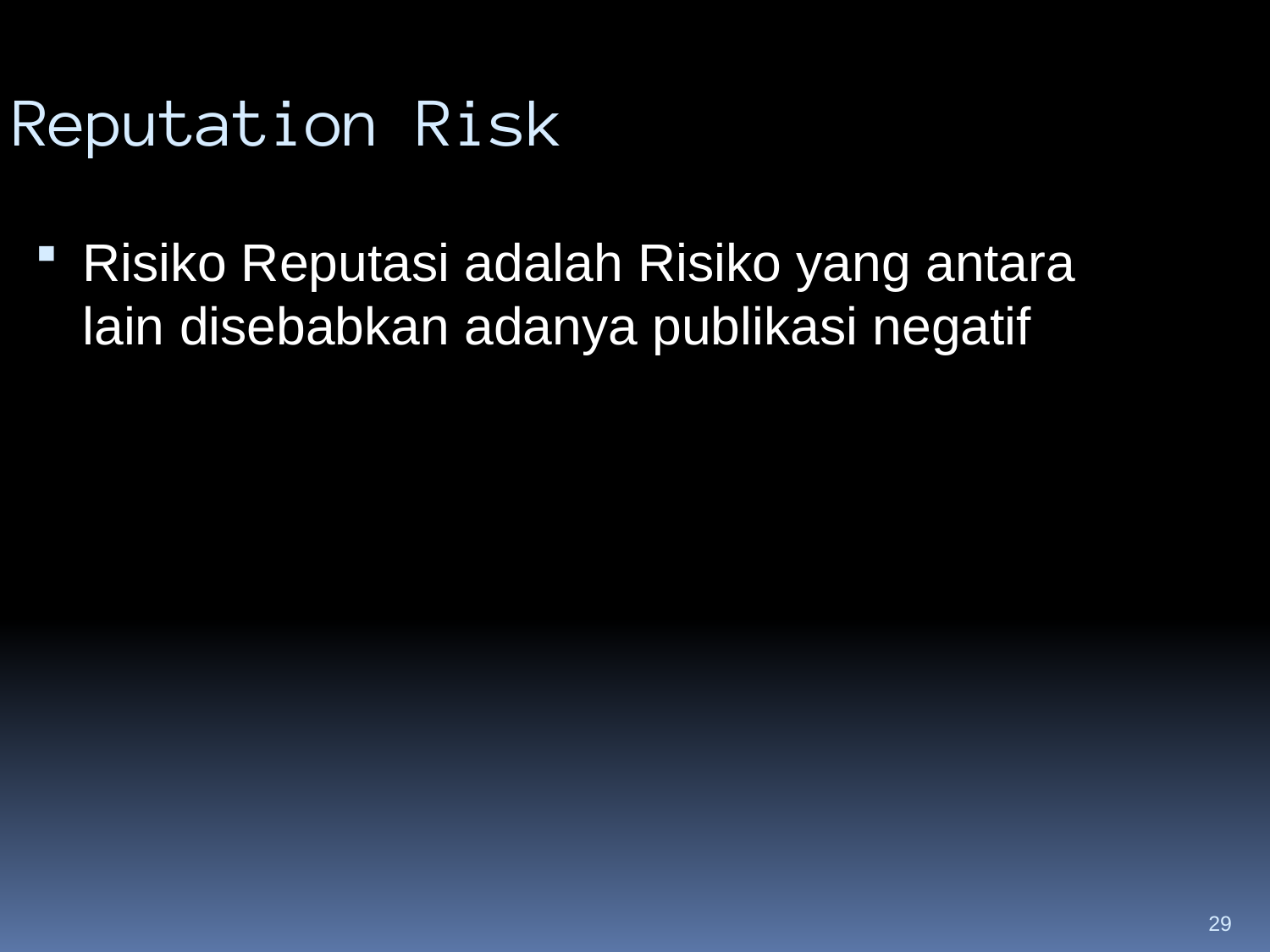

Reputation Risk
Risiko Reputasi adalah Risiko yang antara lain disebabkan adanya publikasi negatif
29